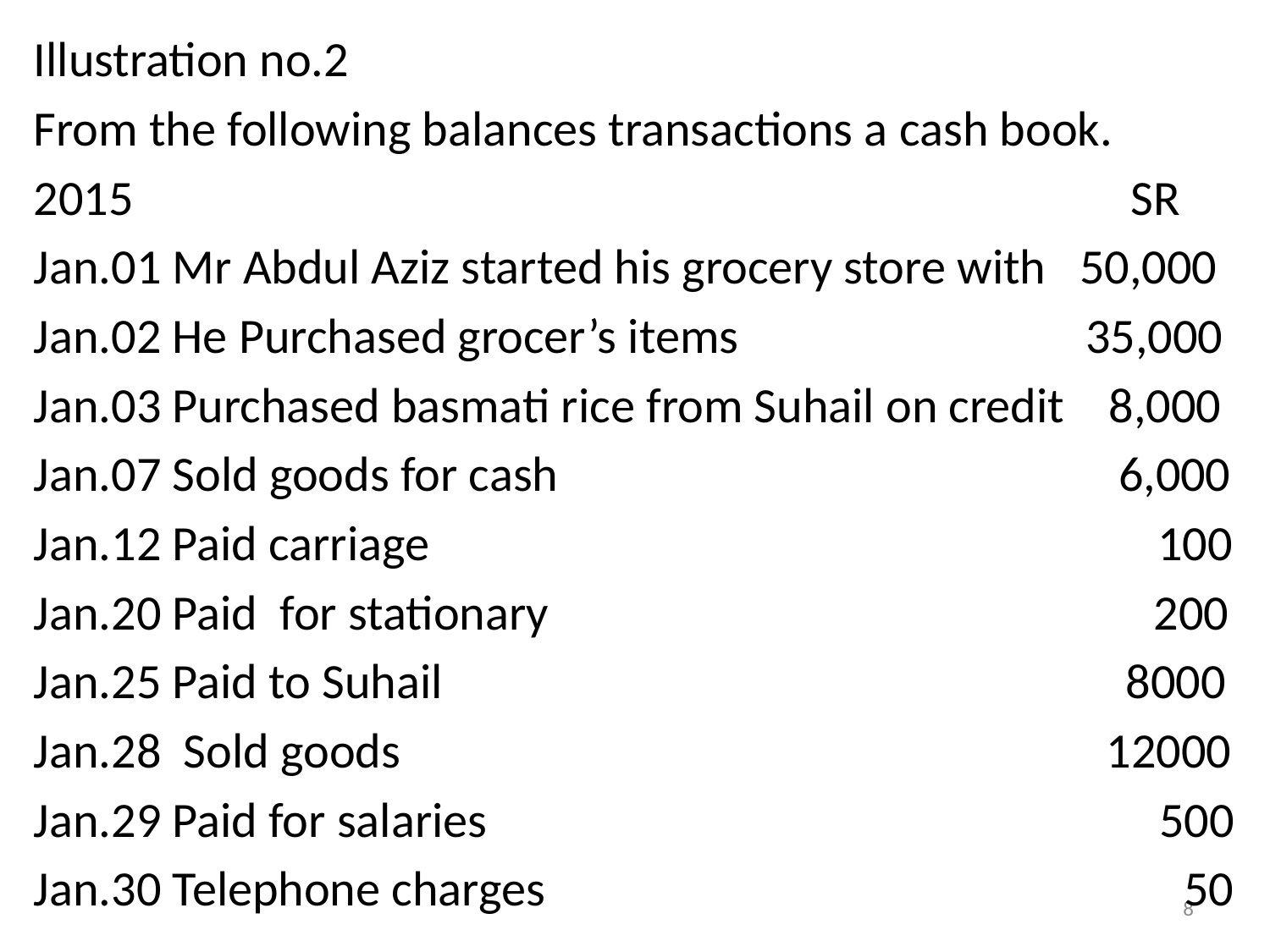

Illustration no.2
From the following balances transactions a cash book.
2015                                                                                         SR
Jan.01 Mr Abdul Aziz started his grocery store with   50,000
Jan.02 He Purchased grocer’s items                               35,000
Jan.03 Purchased basmati rice from Suhail on credit    8,000
Jan.07 Sold goods for cash                                                  6,000
Jan.12 Paid carriage                                                                 100
Jan.20 Paid  for stationary                                                      200
Jan.25 Paid to Suhail                                                             8000
Jan.28  Sold goods                                                               12000
Jan.29 Paid for salaries                                                            500
Jan.30 Telephone charges                                                         50

8